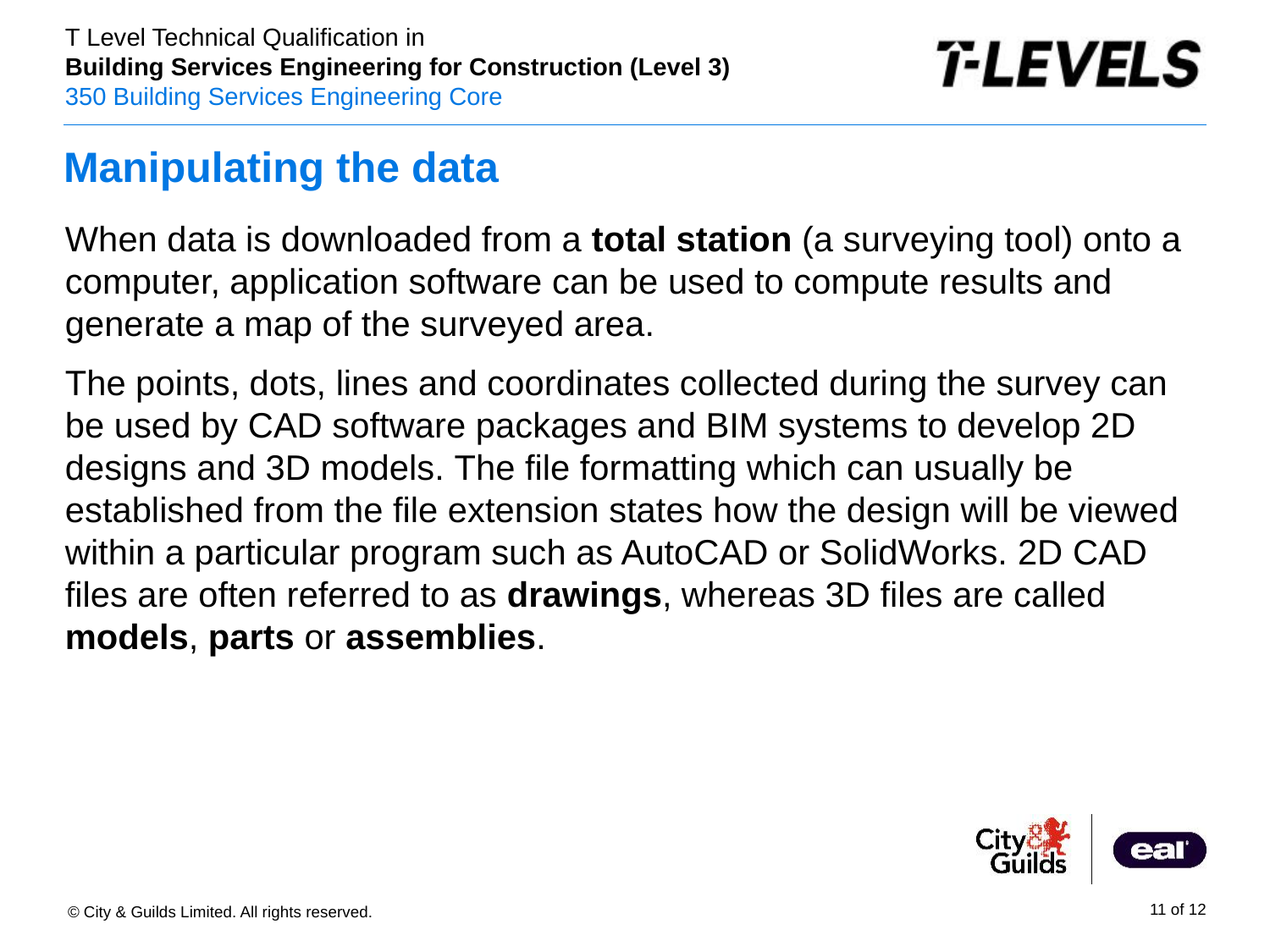

# Manipulating the data
When data is downloaded from a total station (a surveying tool) onto a computer, application software can be used to compute results and generate a map of the surveyed area.
The points, dots, lines and coordinates collected during the survey can be used by CAD software packages and BIM systems to develop 2D designs and 3D models. The file formatting which can usually be established from the file extension states how the design will be viewed within a particular program such as AutoCAD or SolidWorks. 2D CAD files are often referred to as drawings, whereas 3D files are called models, parts or assemblies.